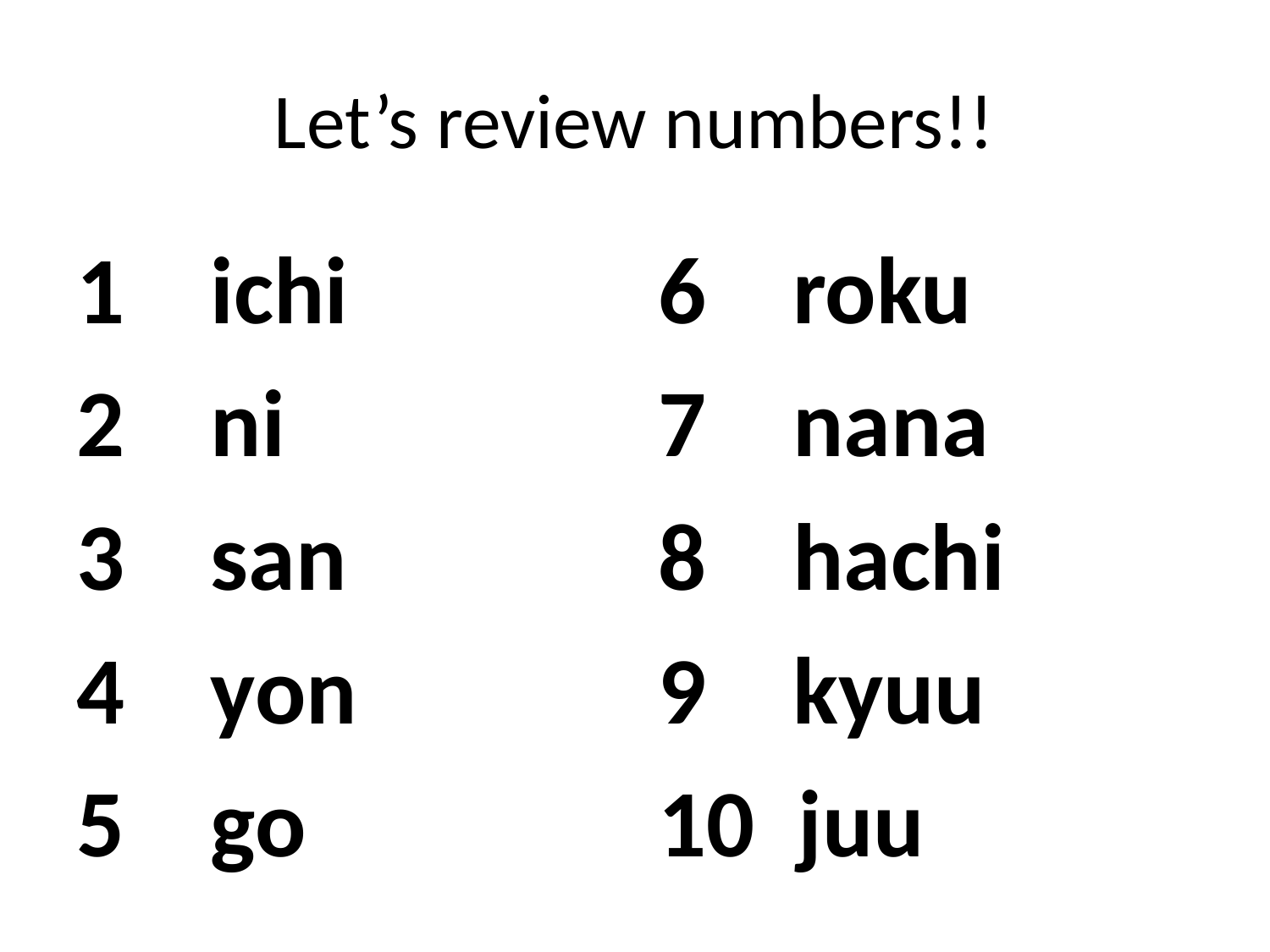

# Let’s review numbers!!
1    ichi
2    ni
3    san
4    yon
5    go

6    roku
7    nana
8    hachi
9    kyuu
10  juu